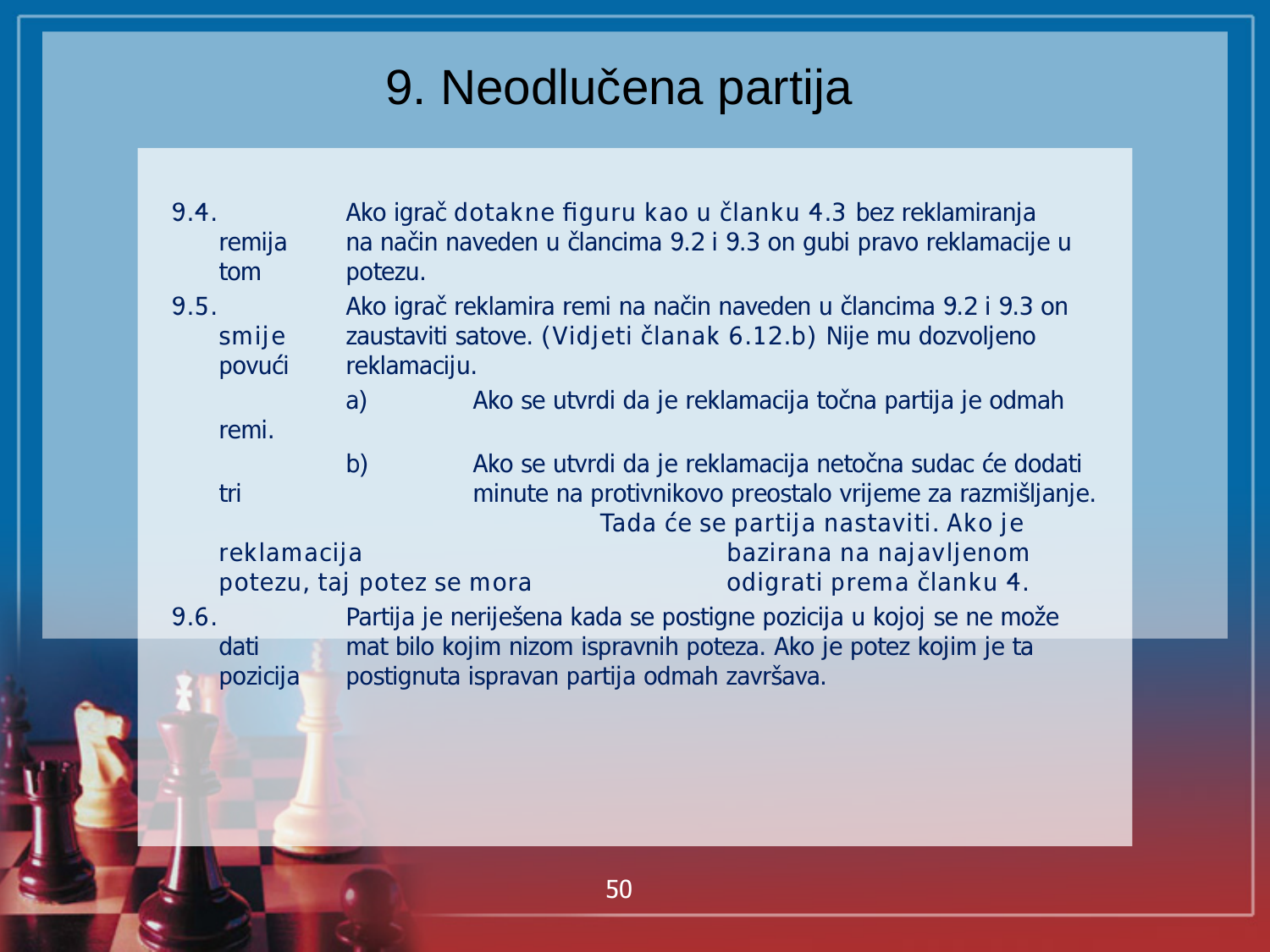

# 9. Neodlučena partija
9.4.		Ako igrač dotakne figuru kao u članku 4.3 bez reklamiranja remija 	na način naveden u člancima 9.2 i 9.3 on gubi pravo reklamacije u tom 	potezu.
9.5.		Ako igrač reklamira remi na način naveden u člancima 9.2 i 9.3 on smije 	zaustaviti satove. (Vidjeti članak 6.12.b) Nije mu dozvoljeno povući 	reklamaciju.
		a)	Ako se utvrdi da je reklamacija točna partija je odmah remi.
		b)	Ako se utvrdi da je reklamacija netočna sudac će dodati tri 		minute na protivnikovo preostalo vrijeme za razmišljanje. 			Tada će se partija nastaviti. Ako je reklamacija 			bazirana na najavljenom potezu, taj potez se mora 		odigrati prema članku 4.
9.6.		Partija je neriješena kada se postigne pozicija u kojoj se ne može dati 	mat bilo kojim nizom ispravnih poteza. Ako je potez kojim je ta pozicija 	postignuta ispravan partija odmah završava.
50